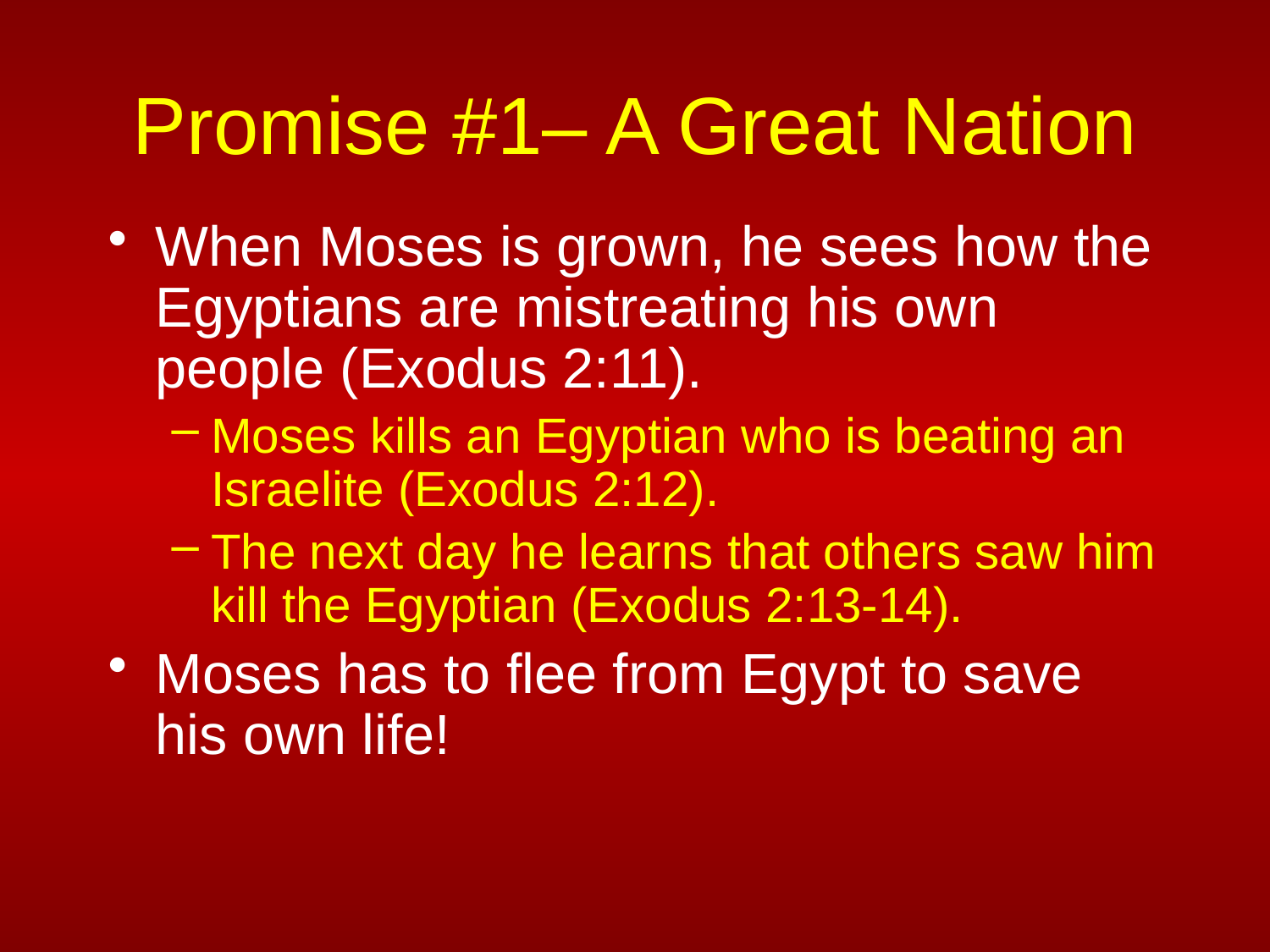

# Promise #1– A Great Nation
When Moses is grown, he sees how the Egyptians are mistreating his own people (Exodus 2:11).
Moses kills an Egyptian who is beating an Israelite (Exodus 2:12).
The next day he learns that others saw him kill the Egyptian (Exodus 2:13-14).
Moses has to flee from Egypt to save his own life!